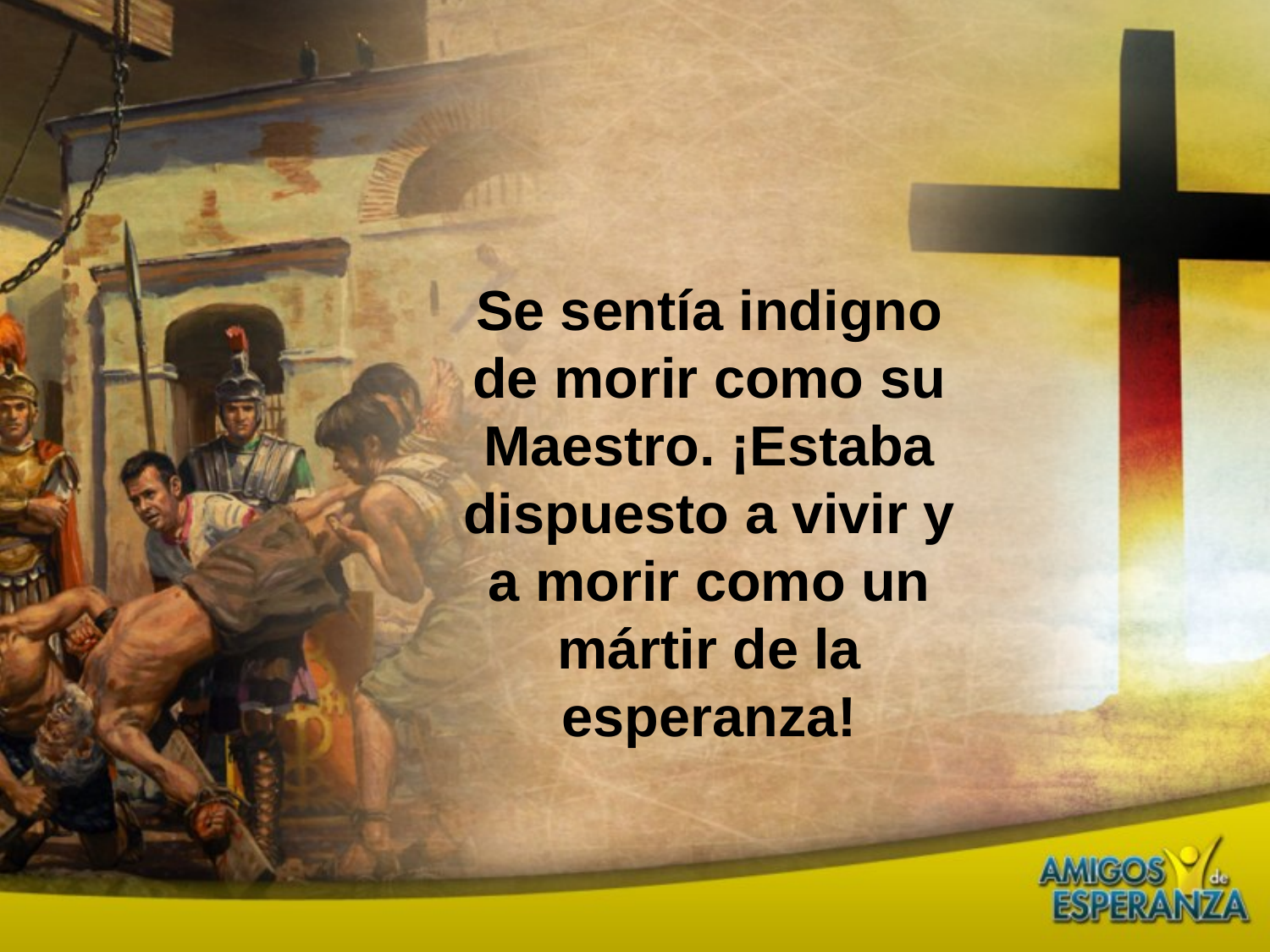

Se sentía indigno de morir como su Maestro. ¡Estaba dispuesto a vivir y a morir como un mártir de la esperanza!